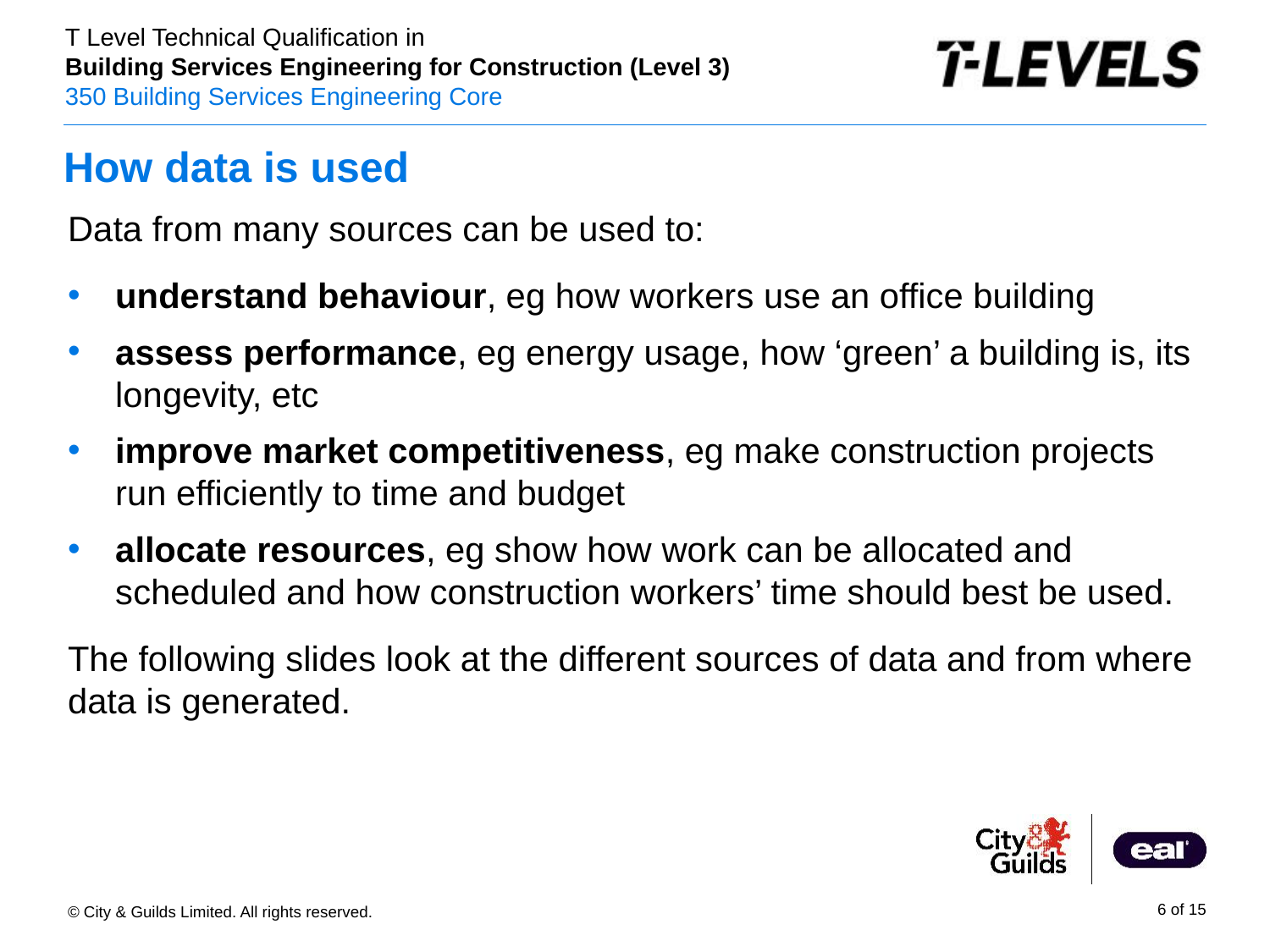

# How data is used
Data from many sources can be used to:
understand behaviour, eg how workers use an office building
assess performance, eg energy usage, how ‘green’ a building is, its longevity, etc
improve market competitiveness, eg make construction projects run efficiently to time and budget
allocate resources, eg show how work can be allocated and scheduled and how construction workers’ time should best be used.
The following slides look at the different sources of data and from where data is generated.